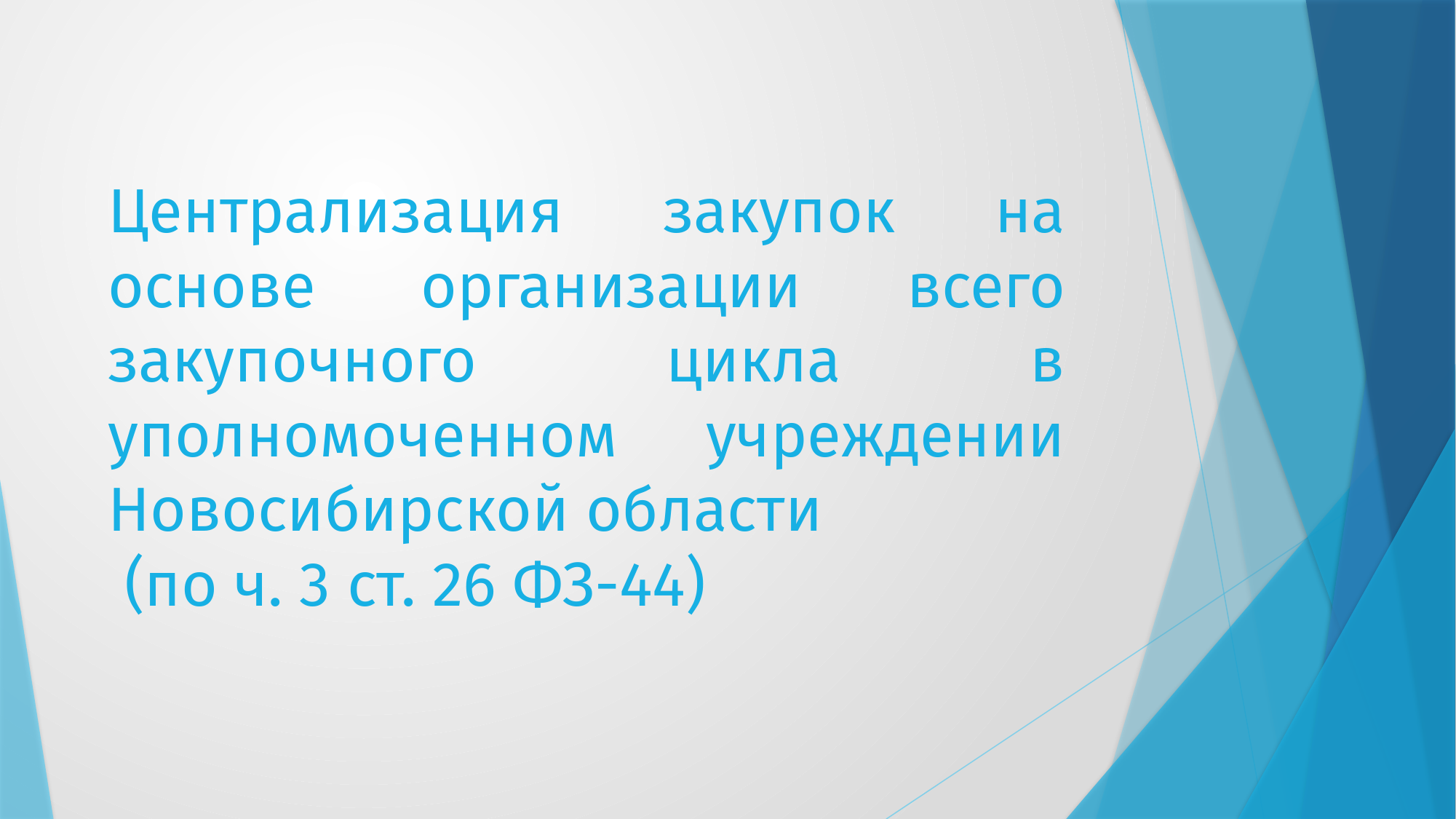

Централизация закупок на основе организации всего закупочного цикла в уполномоченном учреждении Новосибирской области
 (по ч. 3 ст. 26 ФЗ-44)